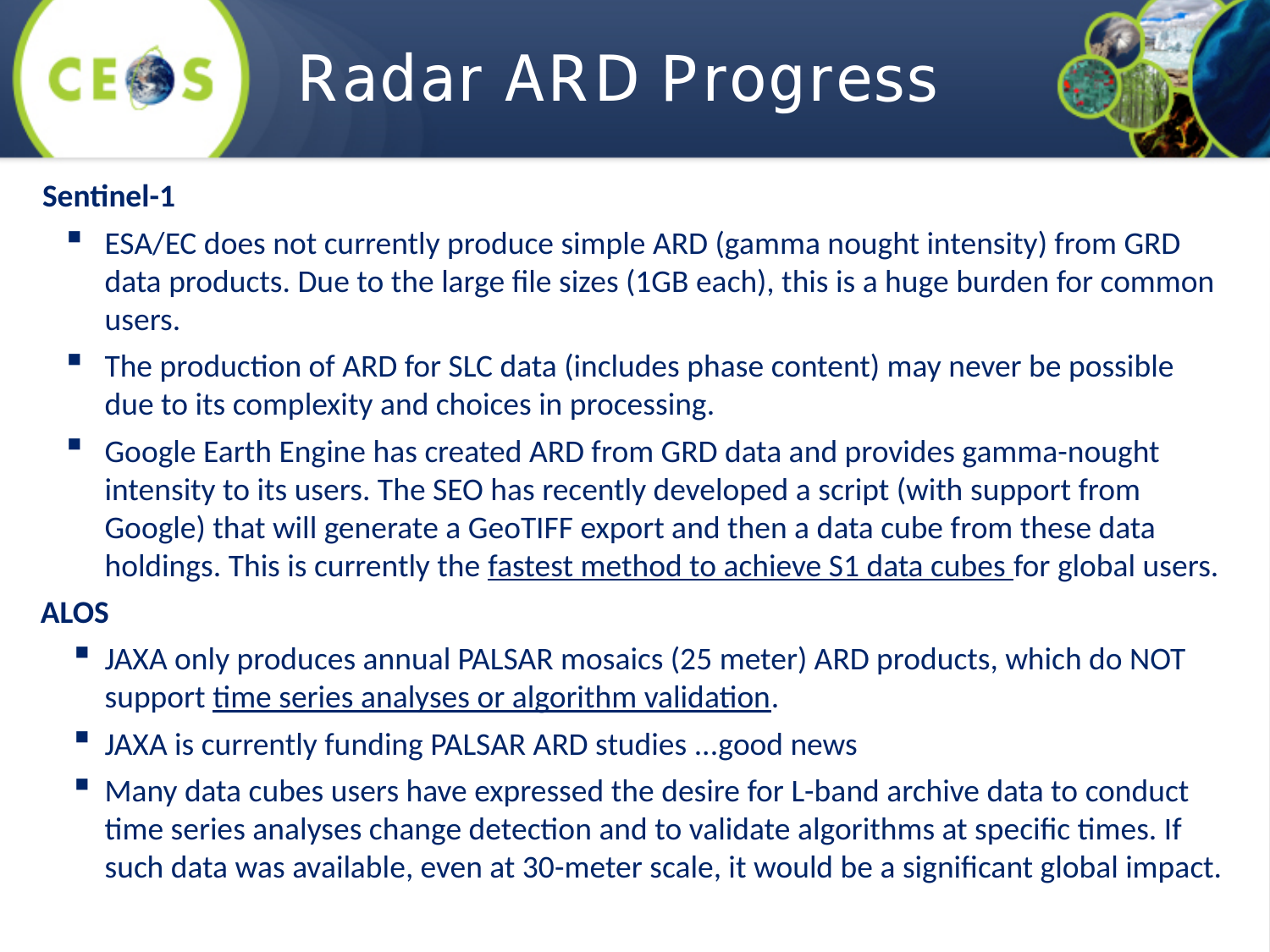

# Radar ARD Progress
Sentinel-1
ESA/EC does not currently produce simple ARD (gamma nought intensity) from GRD data products. Due to the large file sizes (1GB each), this is a huge burden for common users.
The production of ARD for SLC data (includes phase content) may never be possible due to its complexity and choices in processing.
Google Earth Engine has created ARD from GRD data and provides gamma-nought intensity to its users. The SEO has recently developed a script (with support from Google) that will generate a GeoTIFF export and then a data cube from these data holdings. This is currently the fastest method to achieve S1 data cubes for global users.
ALOS
JAXA only produces annual PALSAR mosaics (25 meter) ARD products, which do NOT support time series analyses or algorithm validation.
JAXA is currently funding PALSAR ARD studies ...good news
Many data cubes users have expressed the desire for L-band archive data to conduct time series analyses change detection and to validate algorithms at specific times. If such data was available, even at 30-meter scale, it would be a significant global impact.